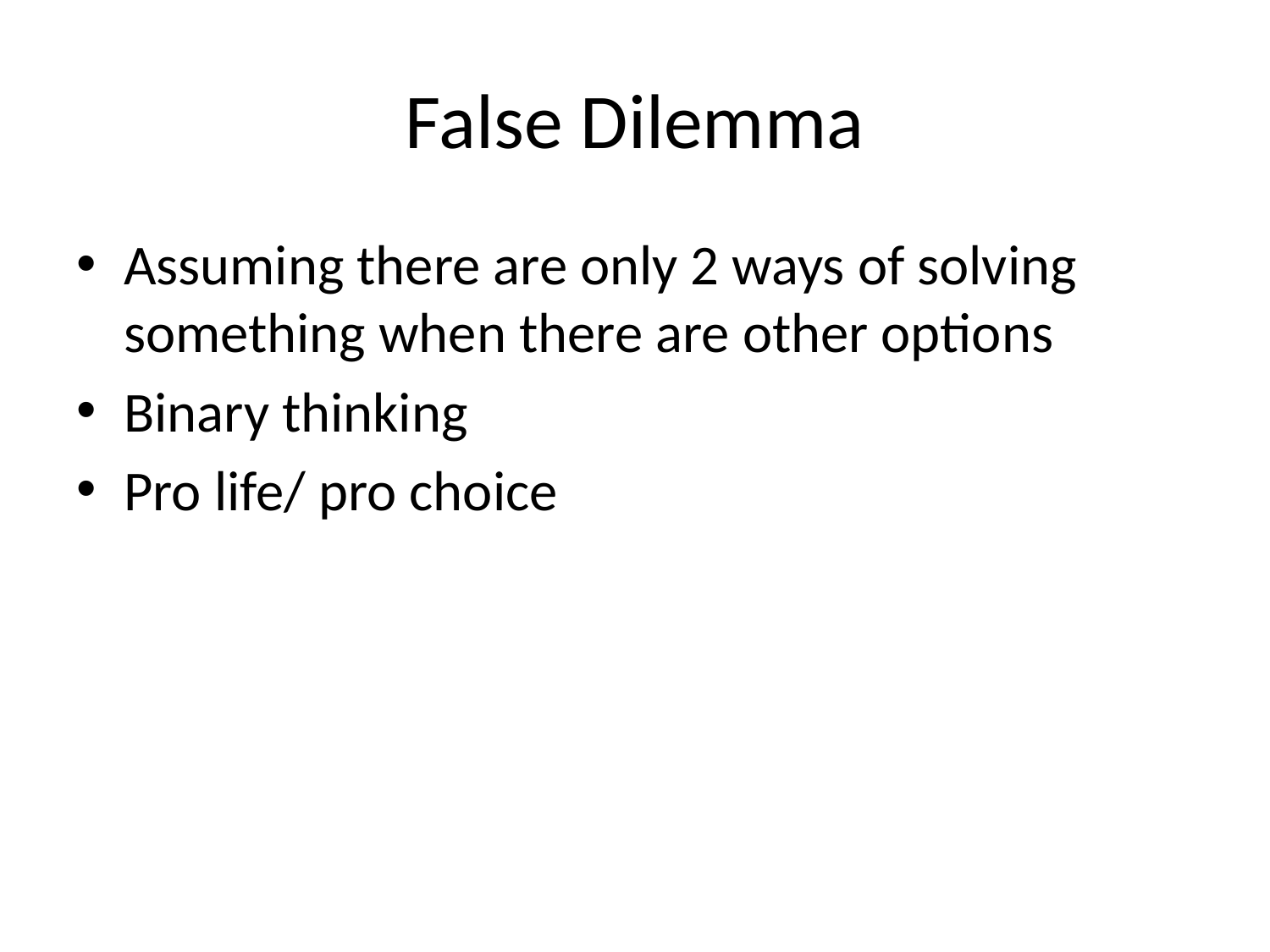

# False Dilemma
Assuming there are only 2 ways of solving something when there are other options
Binary thinking
Pro life/ pro choice